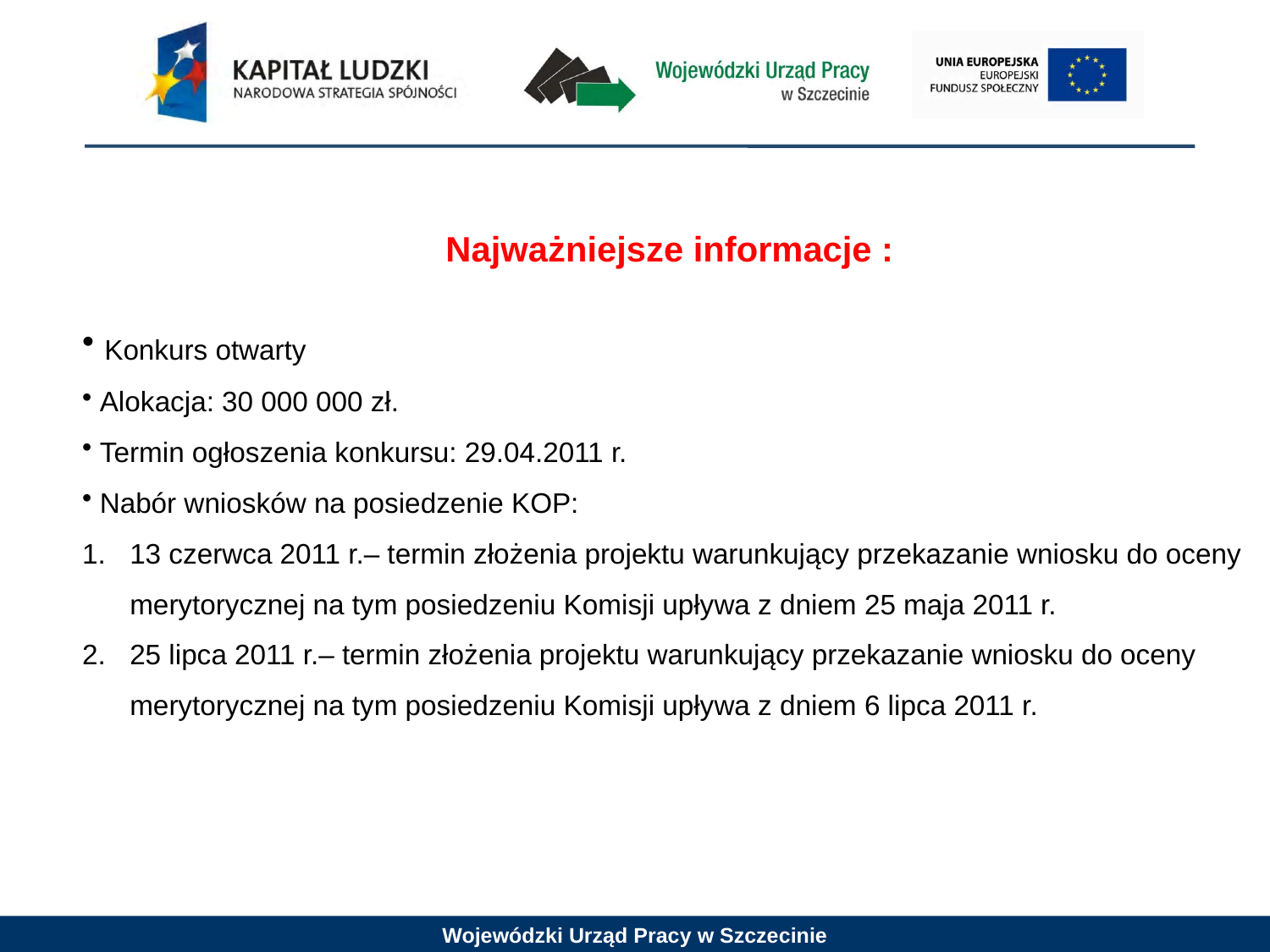

Najważniejsze informacje :

 Konkurs otwarty
 Alokacja: 30 000 000 zł.
 Termin ogłoszenia konkursu: 29.04.2011 r.
 Nabór wniosków na posiedzenie KOP:
13 czerwca 2011 r.– termin złożenia projektu warunkujący przekazanie wniosku do oceny merytorycznej na tym posiedzeniu Komisji upływa z dniem 25 maja 2011 r.
25 lipca 2011 r.– termin złożenia projektu warunkujący przekazanie wniosku do oceny  merytorycznej na tym posiedzeniu Komisji upływa z dniem 6 lipca 2011 r.